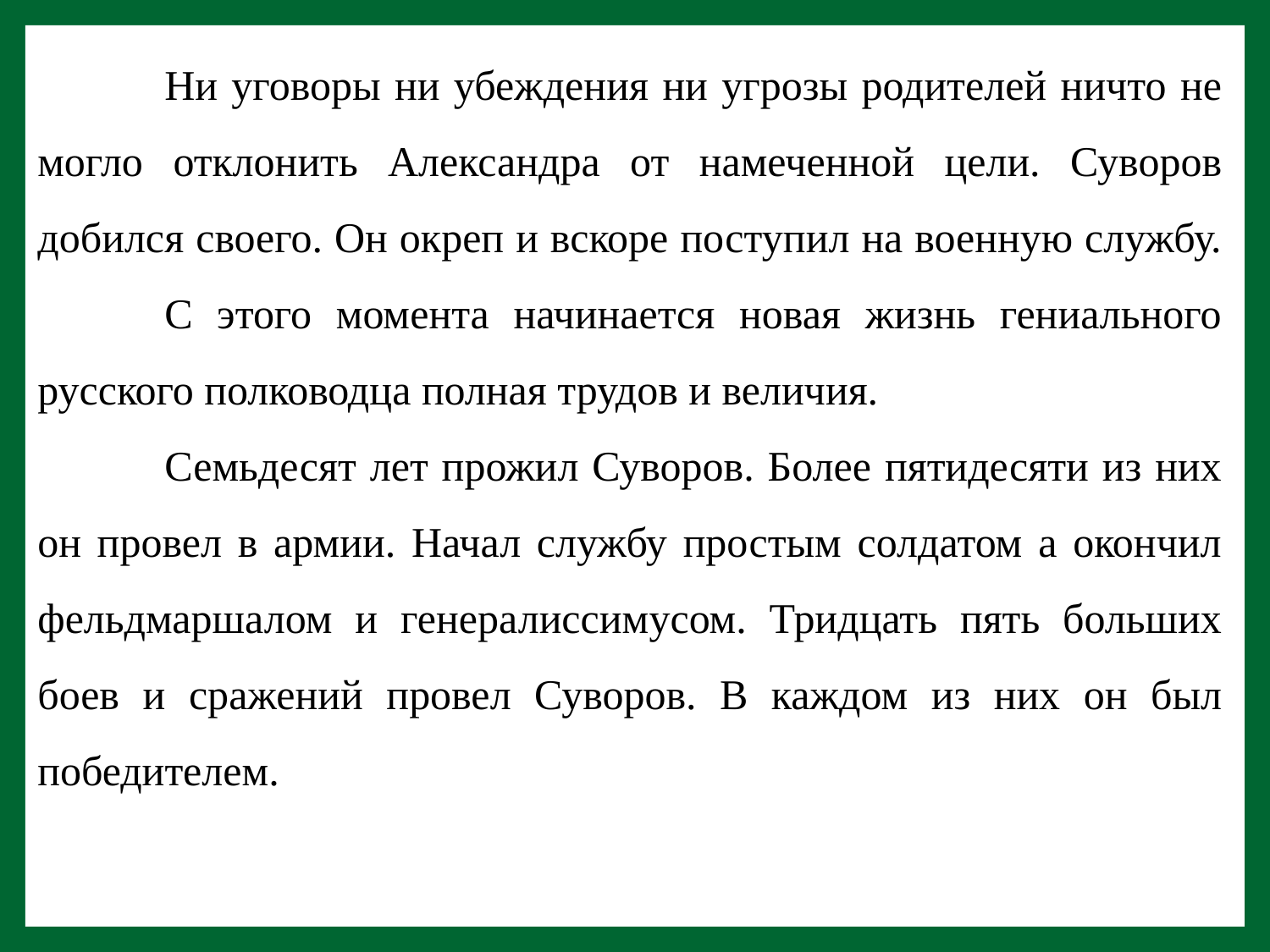

Ни уговоры ни убеждения ни угрозы родителей ничто не могло отклонить Александра от намеченной цели. Суворов добился своего. Он окреп и вскоре поступил на военную службу. 	С этого момента начинается новая жизнь гениального русского полководца полная трудов и величия.
	Семьдесят лет прожил Суворов. Более пятидесяти из них он провел в армии. Начал службу простым солдатом а окончил фельдмаршалом и генералиссимусом. Тридцать пять больших боев и сражений провел Суворов. В каждом из них он был победителем.